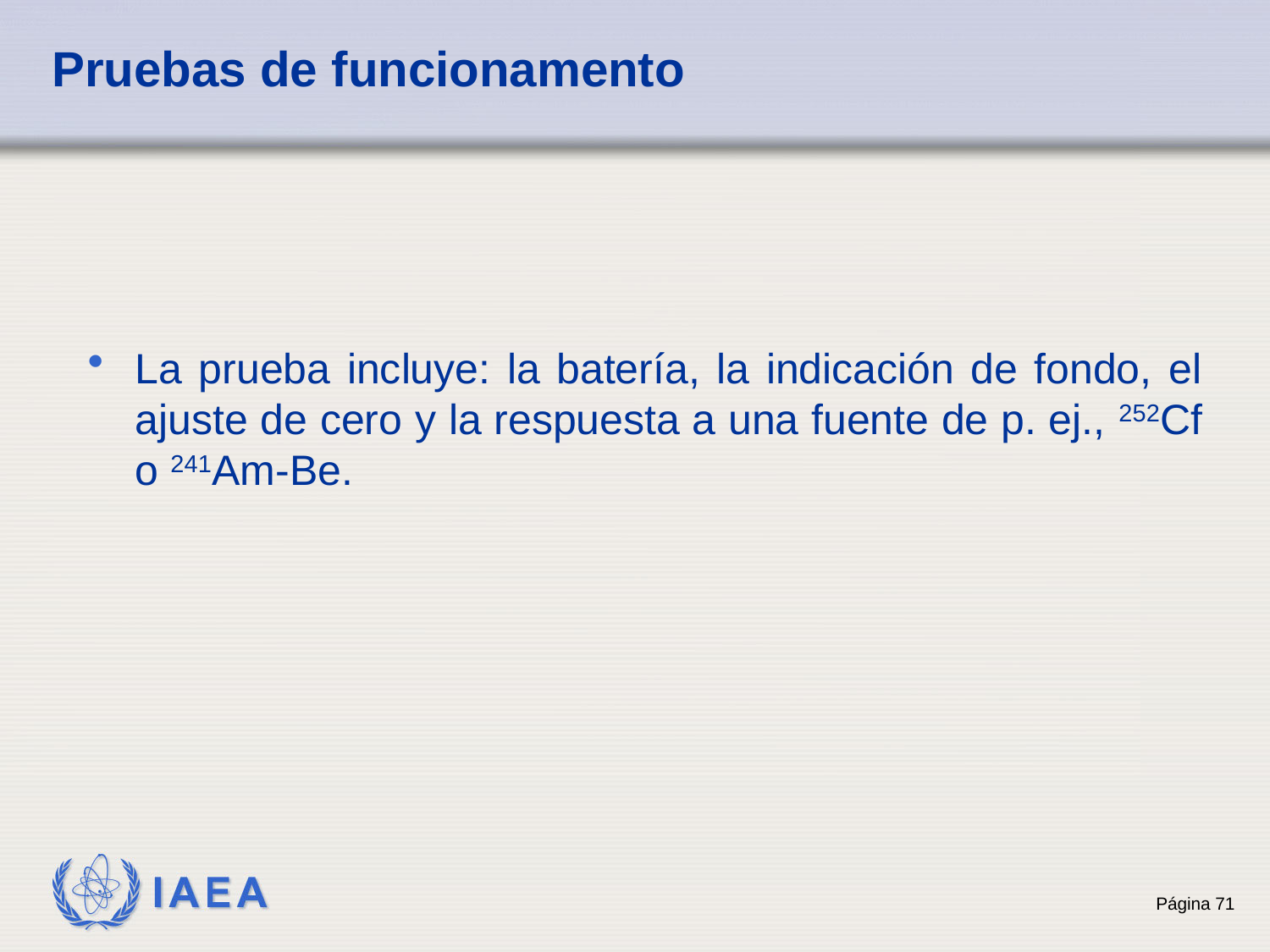

# Pruebas de funcionamento

La prueba incluye: la batería, la indicación de fondo, el ajuste de cero y la respuesta a una fuente de p. ej., 252Cf o 241Am-Be.

71